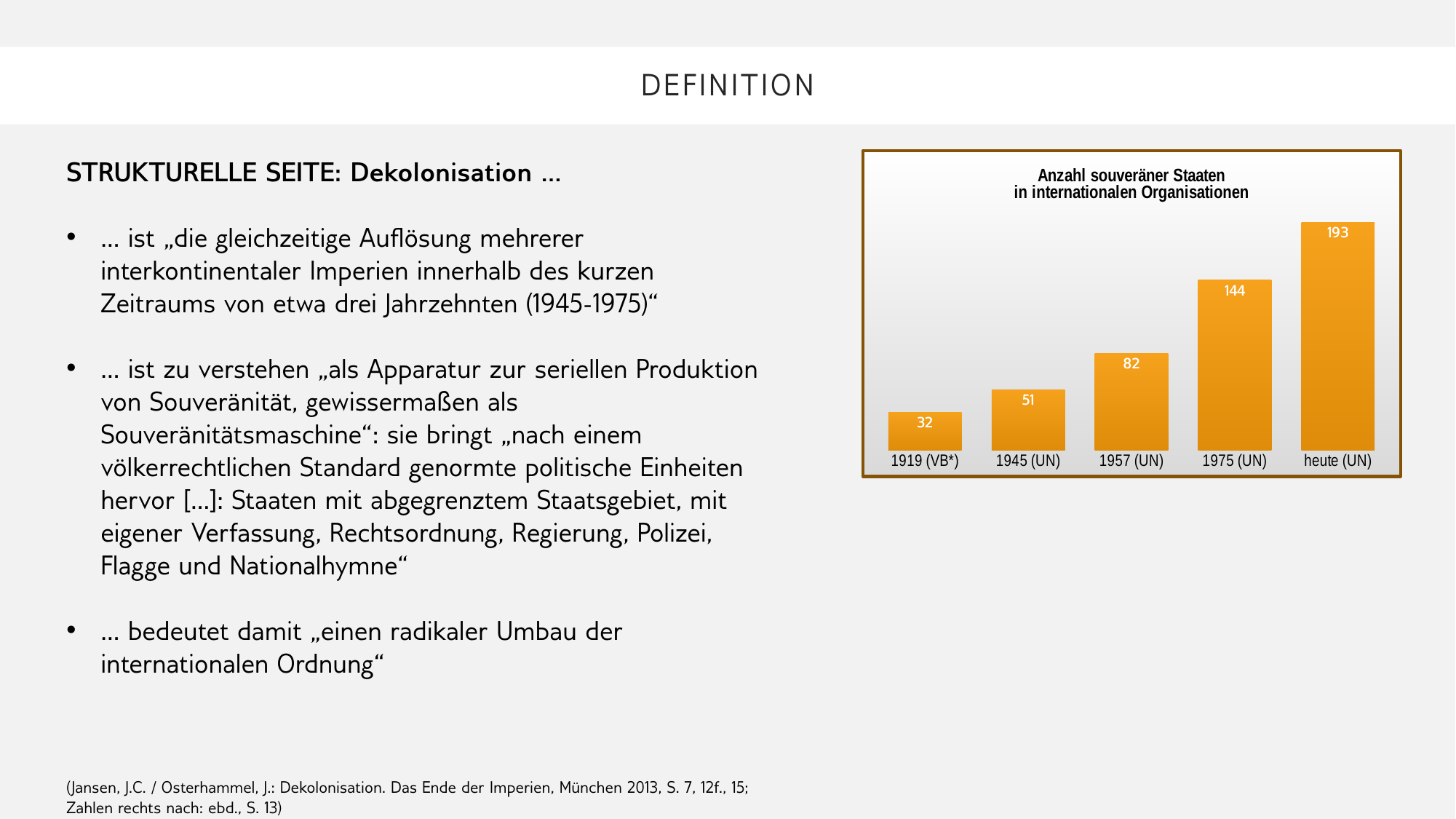

# Definition
STRUKTURELLE SEITE: Dekolonisation …

… ist „die gleichzeitige Auflösung mehrerer interkontinentaler Imperien innerhalb des kurzen Zeitraums von etwa drei Jahrzehnten (1945-1975)“

… ist zu verstehen „als Apparatur zur seriellen Produktion von Souveränität, gewissermaßen als Souveränitätsmaschine“: sie bringt „nach einem völkerrechtlichen Standard genormte politische Einheiten hervor […]: Staaten mit abgegrenztem Staatsgebiet, mit eigener Verfassung, Rechtsordnung, Regierung, Polizei, Flagge und Nationalhymne“

… bedeutet damit „einen radikaler Umbau der internationalen Ordnung“

(Jansen, J.C. / Osterhammel, J.: Dekolonisation. Das Ende der Imperien, München 2013, S. 7, 12f., 15;
Zahlen rechts nach: ebd., S. 13)

### Chart: Anzahl souveräner Staaten
in internationalen Organisationen

| Category |  |
|---|---|
| 1919 (VB*) | 32.0 |
| 1945 (UN) | 51.0 |
| 1957 (UN) | 82.0 |
| 1975 (UN) | 144.0 |
| heute (UN) | 193.0 |